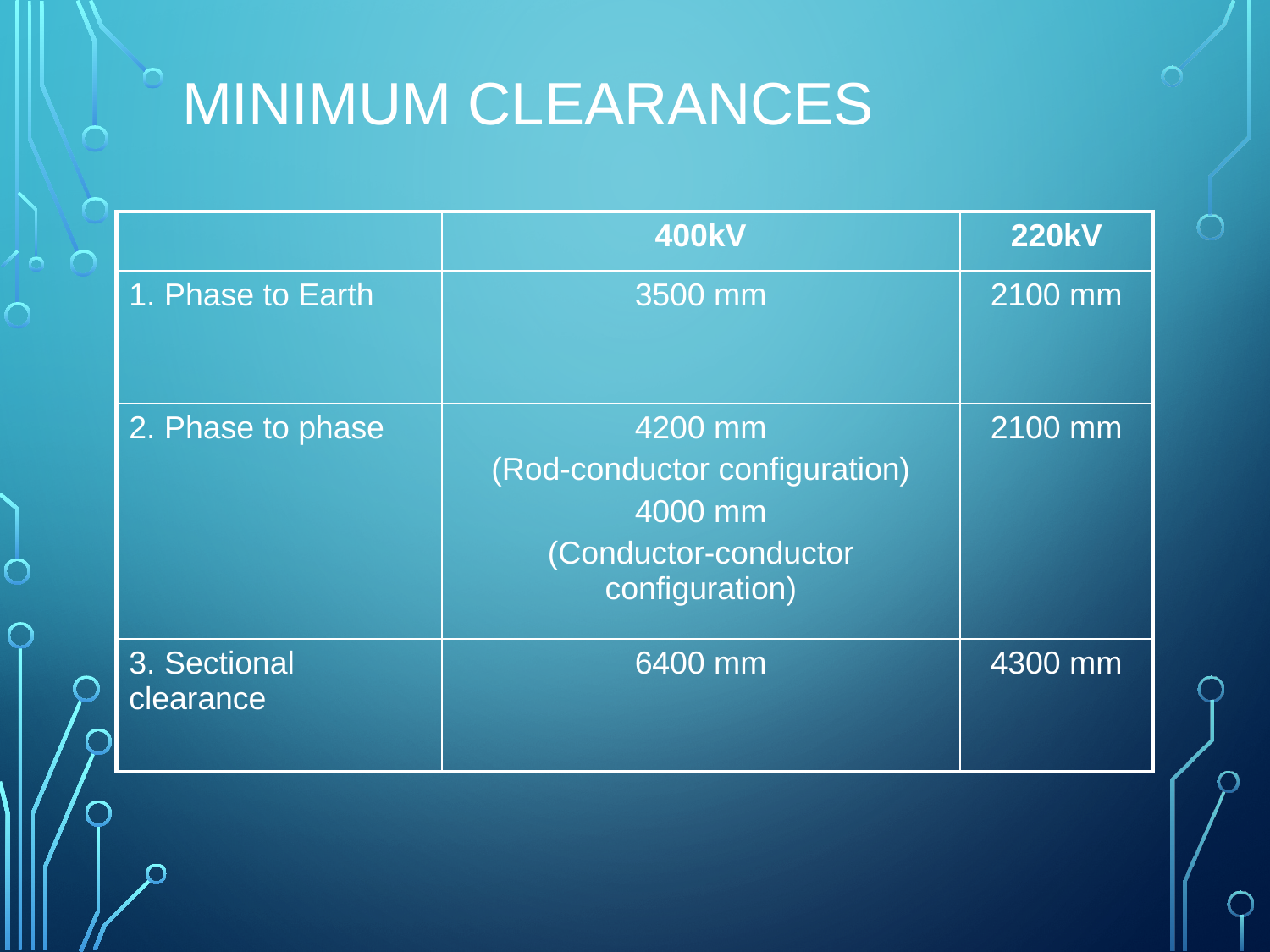

# Minimum Clearances
|  | 400kV | 220kV |
| --- | --- | --- |
| 1. Phase to Earth | 3500 mm | 2100 mm |
| 2. Phase to phase | 4200 mm (Rod-conductor configuration) 4000 mm (Conductor-conductor configuration) | 2100 mm |
| 3. Sectional clearance | 6400 mm | 4300 mm |